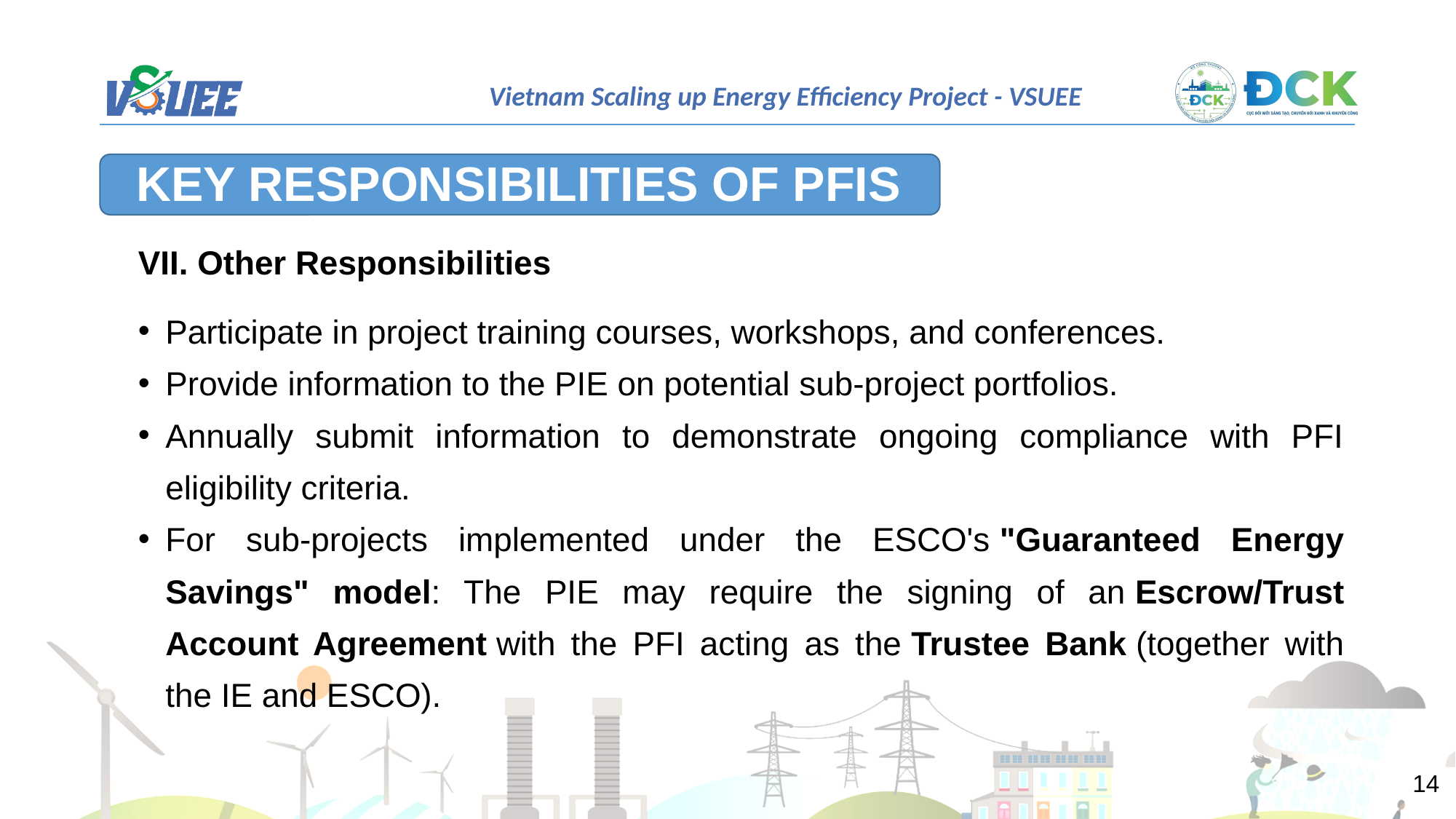

KEY RESPONSIBILITIES OF PFIS
VII. Other Responsibilities
Participate in project training courses, workshops, and conferences.
Provide information to the PIE on potential sub-project portfolios.
Annually submit information to demonstrate ongoing compliance with PFI eligibility criteria.
For sub-projects implemented under the ESCO's "Guaranteed Energy Savings" model: The PIE may require the signing of an Escrow/Trust Account Agreement with the PFI acting as the Trustee Bank (together with the IE and ESCO).
14